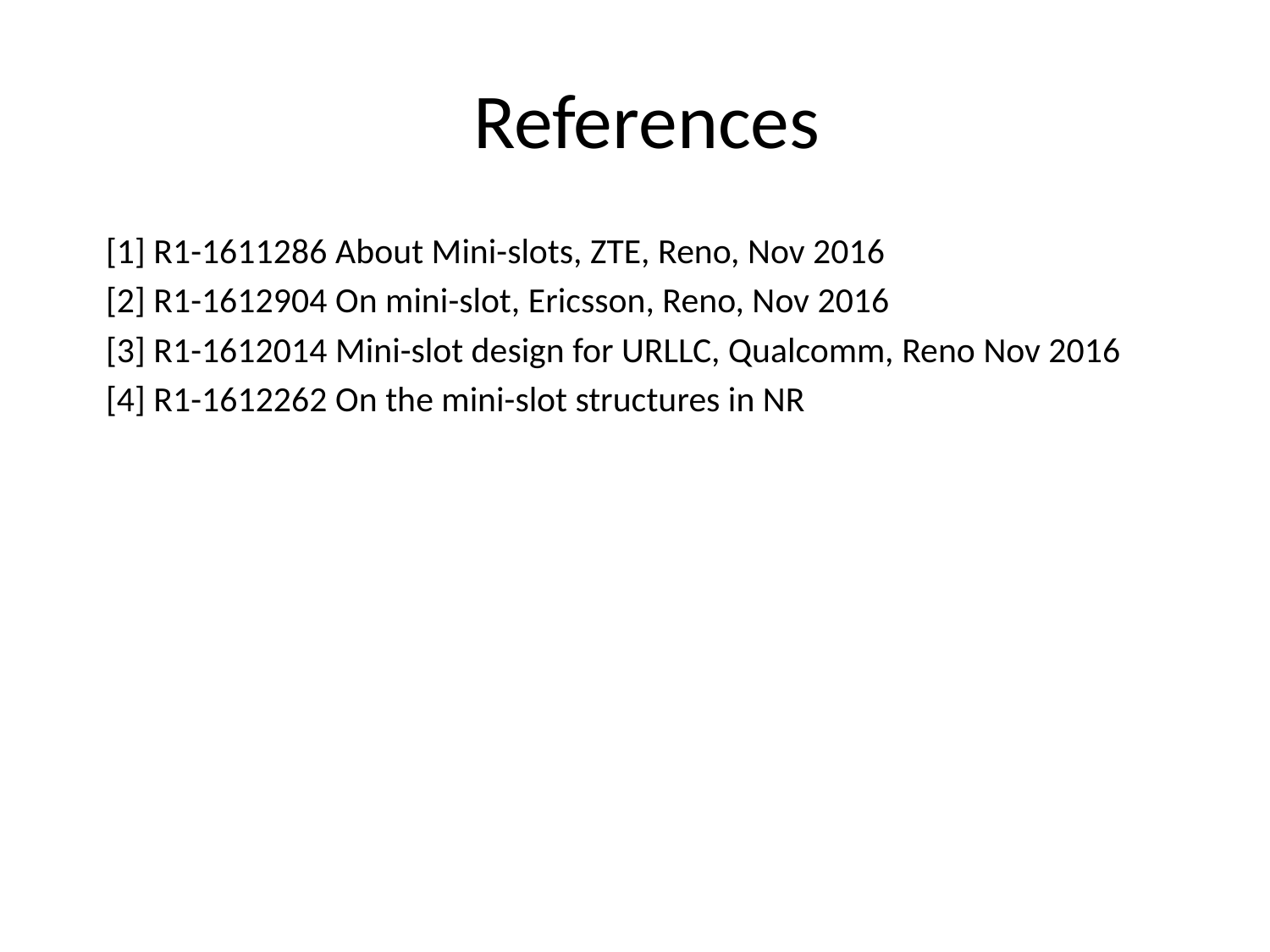

# References
[1] R1-1611286 About Mini-slots, ZTE, Reno, Nov 2016
[2] R1-1612904 On mini-slot, Ericsson, Reno, Nov 2016
[3] R1-1612014 Mini-slot design for URLLC, Qualcomm, Reno Nov 2016
[4] R1-1612262 On the mini-slot structures in NR